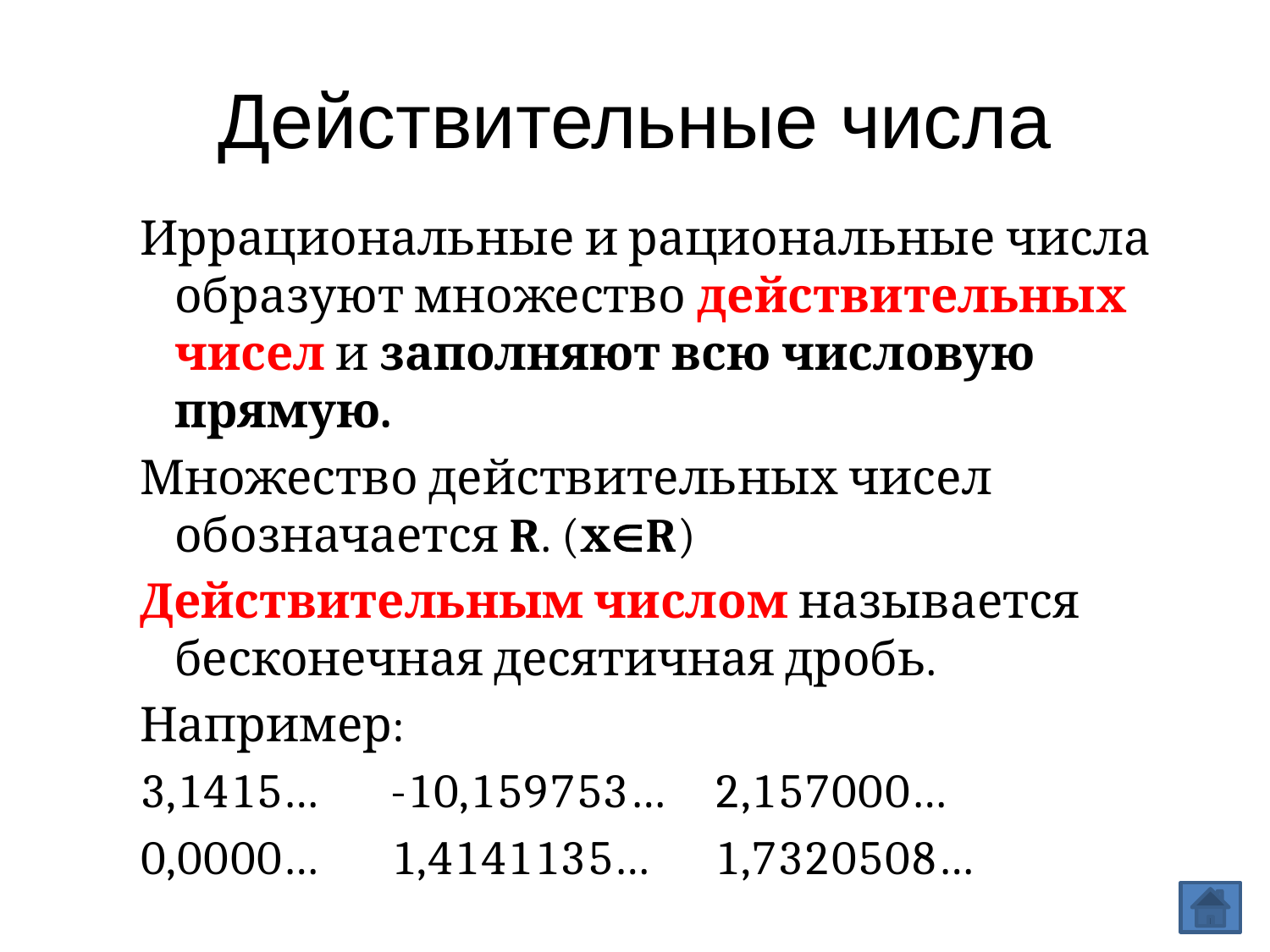

# Действительные числа
Иррациональные и рациональные числа образуют множество действительных чисел и заполняют всю числовую прямую.
Множество действительных чисел обозначается R. (х∈R)
Действительным числом называется бесконечная десятичная дробь.
Например:
3,1415…	-10,159753…	2,157000…
0,0000…	1,4141135…	1,7320508…